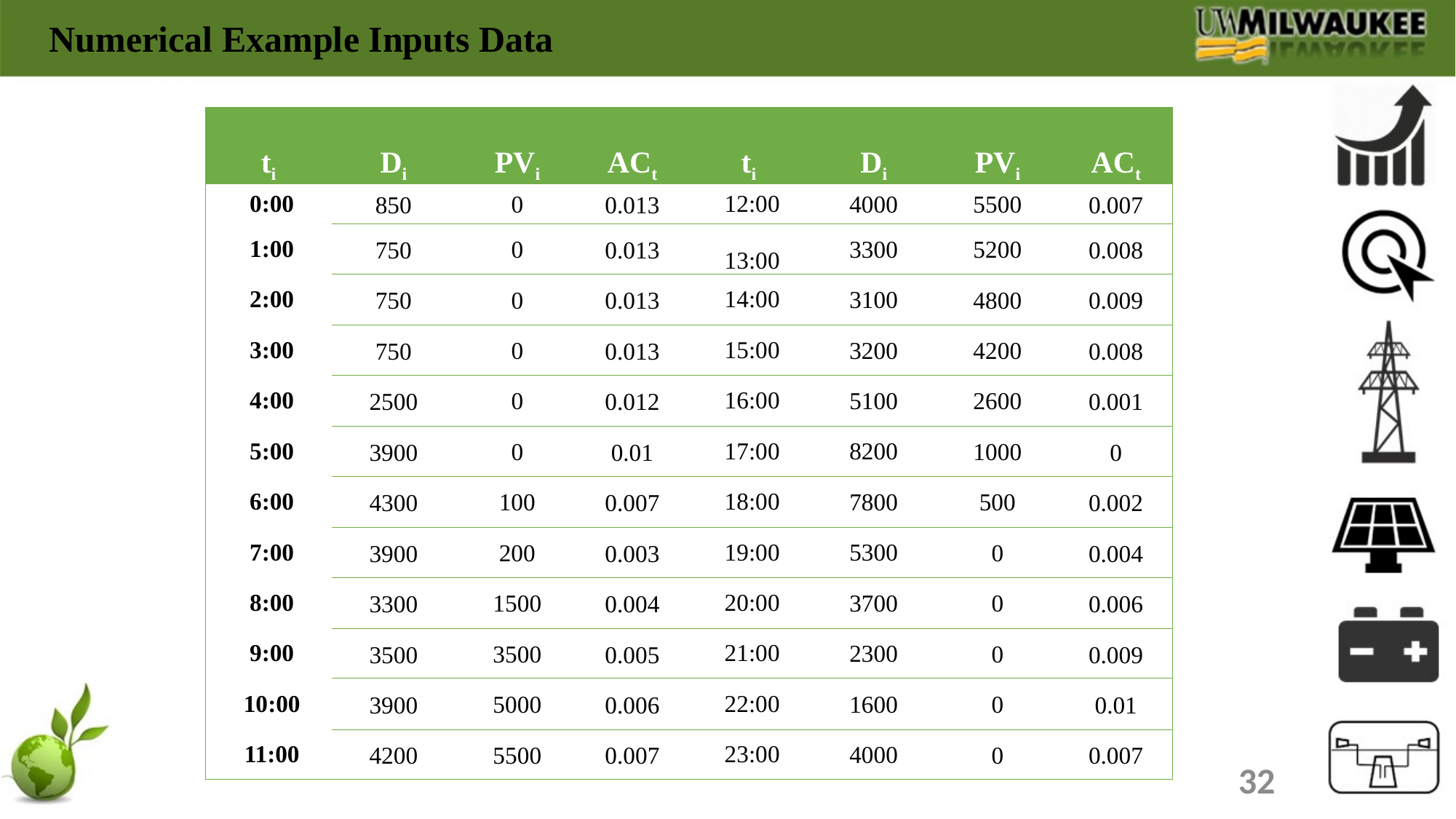

Numerical Example Inputs Data
| ti | Di | PVi | ACt | ti | Di | PVi | ACt |
| --- | --- | --- | --- | --- | --- | --- | --- |
| 0:00 | 850 | 0 | 0.013 | 12:00 | 4000 | 5500 | 0.007 |
| 1:00 | 750 | 0 | 0.013 | 13:00 | 3300 | 5200 | 0.008 |
| 2:00 | 750 | 0 | 0.013 | 14:00 | 3100 | 4800 | 0.009 |
| 3:00 | 750 | 0 | 0.013 | 15:00 | 3200 | 4200 | 0.008 |
| 4:00 | 2500 | 0 | 0.012 | 16:00 | 5100 | 2600 | 0.001 |
| 5:00 | 3900 | 0 | 0.01 | 17:00 | 8200 | 1000 | 0 |
| 6:00 | 4300 | 100 | 0.007 | 18:00 | 7800 | 500 | 0.002 |
| 7:00 | 3900 | 200 | 0.003 | 19:00 | 5300 | 0 | 0.004 |
| 8:00 | 3300 | 1500 | 0.004 | 20:00 | 3700 | 0 | 0.006 |
| 9:00 | 3500 | 3500 | 0.005 | 21:00 | 2300 | 0 | 0.009 |
| 10:00 | 3900 | 5000 | 0.006 | 22:00 | 1600 | 0 | 0.01 |
| 11:00 | 4200 | 5500 | 0.007 | 23:00 | 4000 | 0 | 0.007 |
32